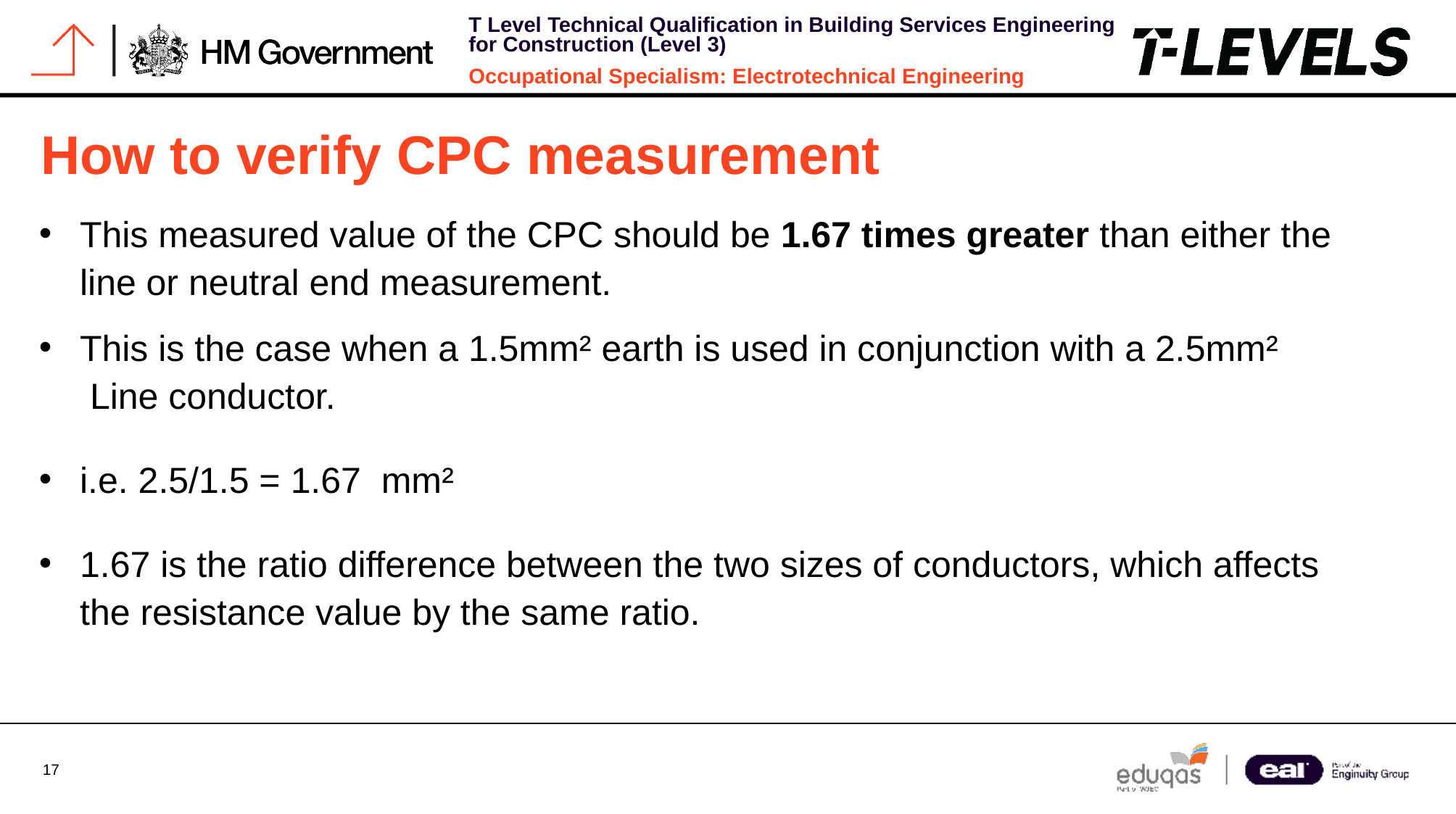

# How to verify CPC measurement
This measured value of the CPC should be 1.67 times greater than either the line or neutral end measurement.
This is the case when a 1.5mm² earth is used in conjunction with a 2.5mm²  Line conductor.
i.e. 2.5/1.5 = 1.67  mm²
1.67 is the ratio difference between the two sizes of conductors, which affects the resistance value by the same ratio.